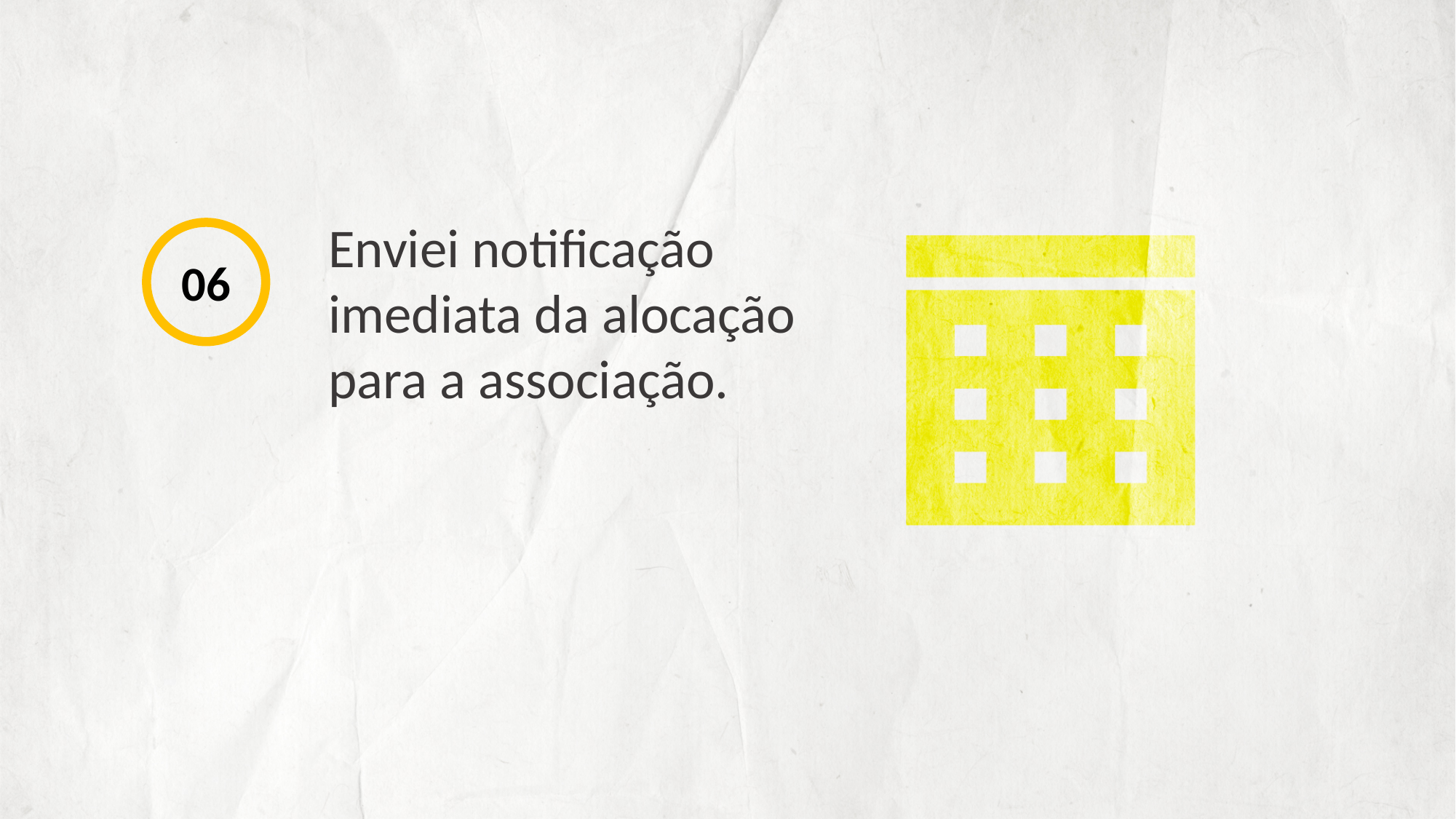

Enviei notificação imediata da alocação para a associação.

06